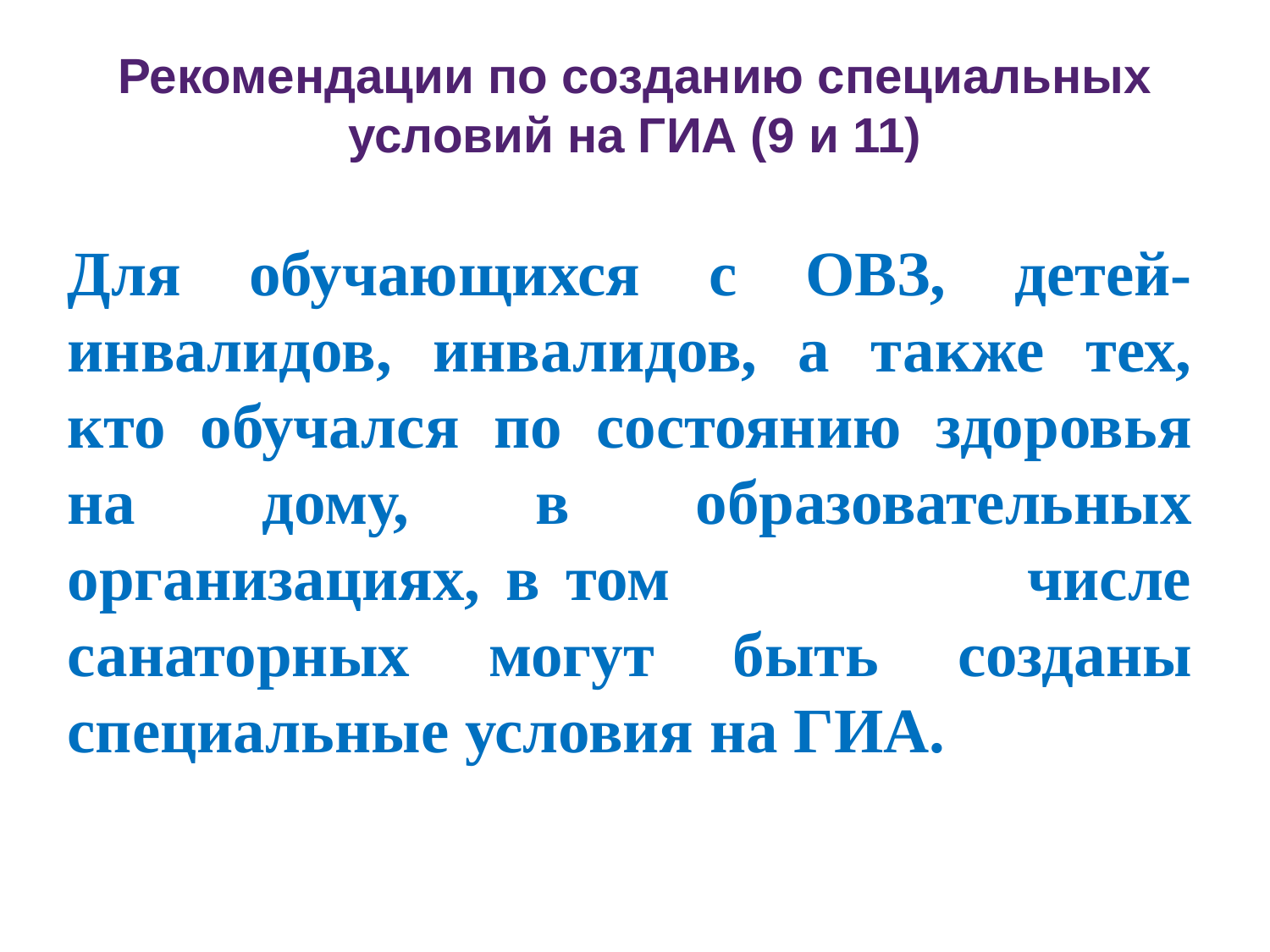

Рекомендации по созданию специальных условий на ГИА (9 и 11)

Для обучающихся с ОВЗ, детей-инвалидов, инвалидов, а также тех, кто обучался по состоянию здоровья на дому, в образовательных организациях, в том              числе санаторных могут быть созданы специальные условия на ГИА.